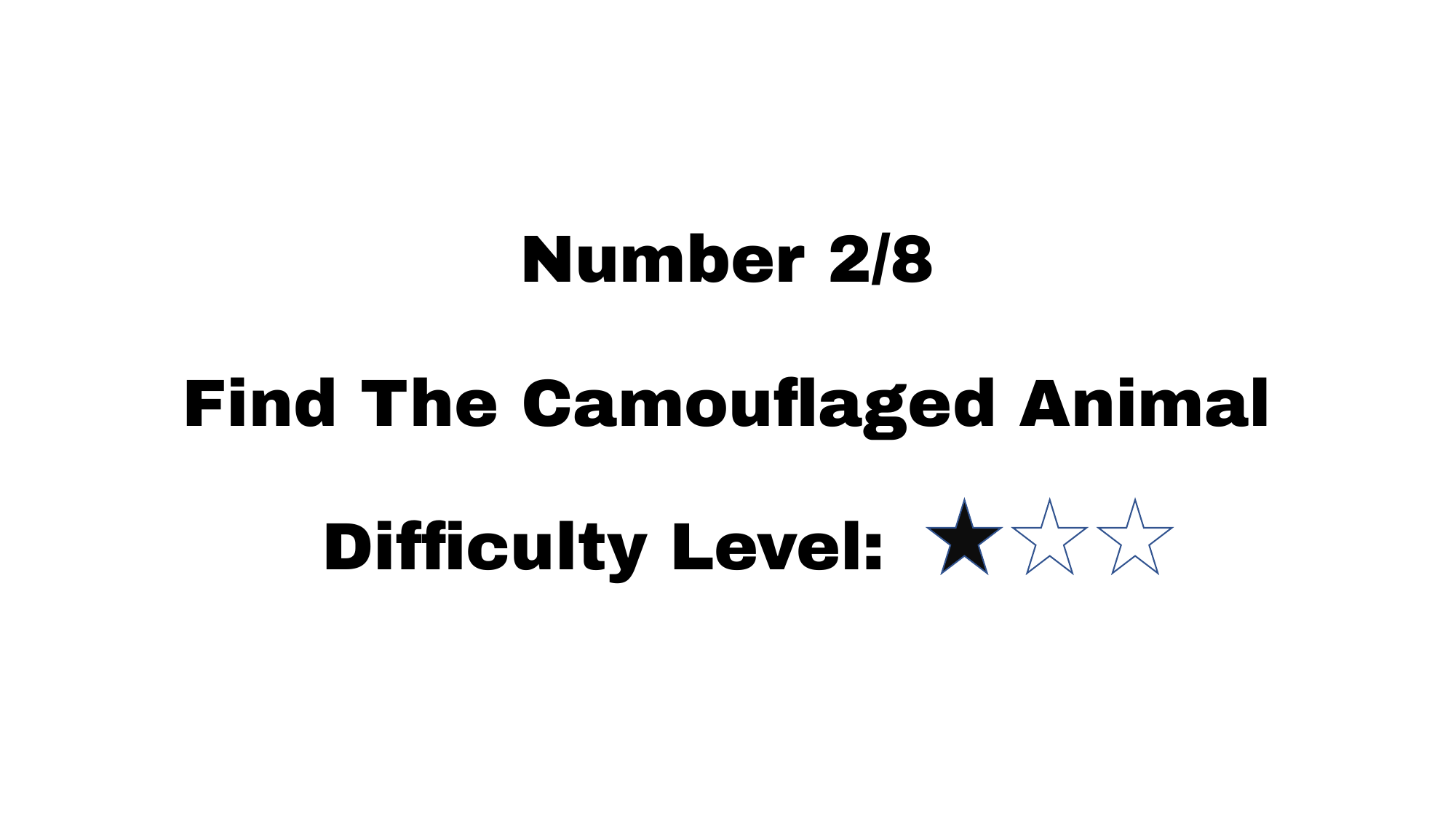

Number 2/8

Find The Camouflaged Animal

              Difficulty Level: